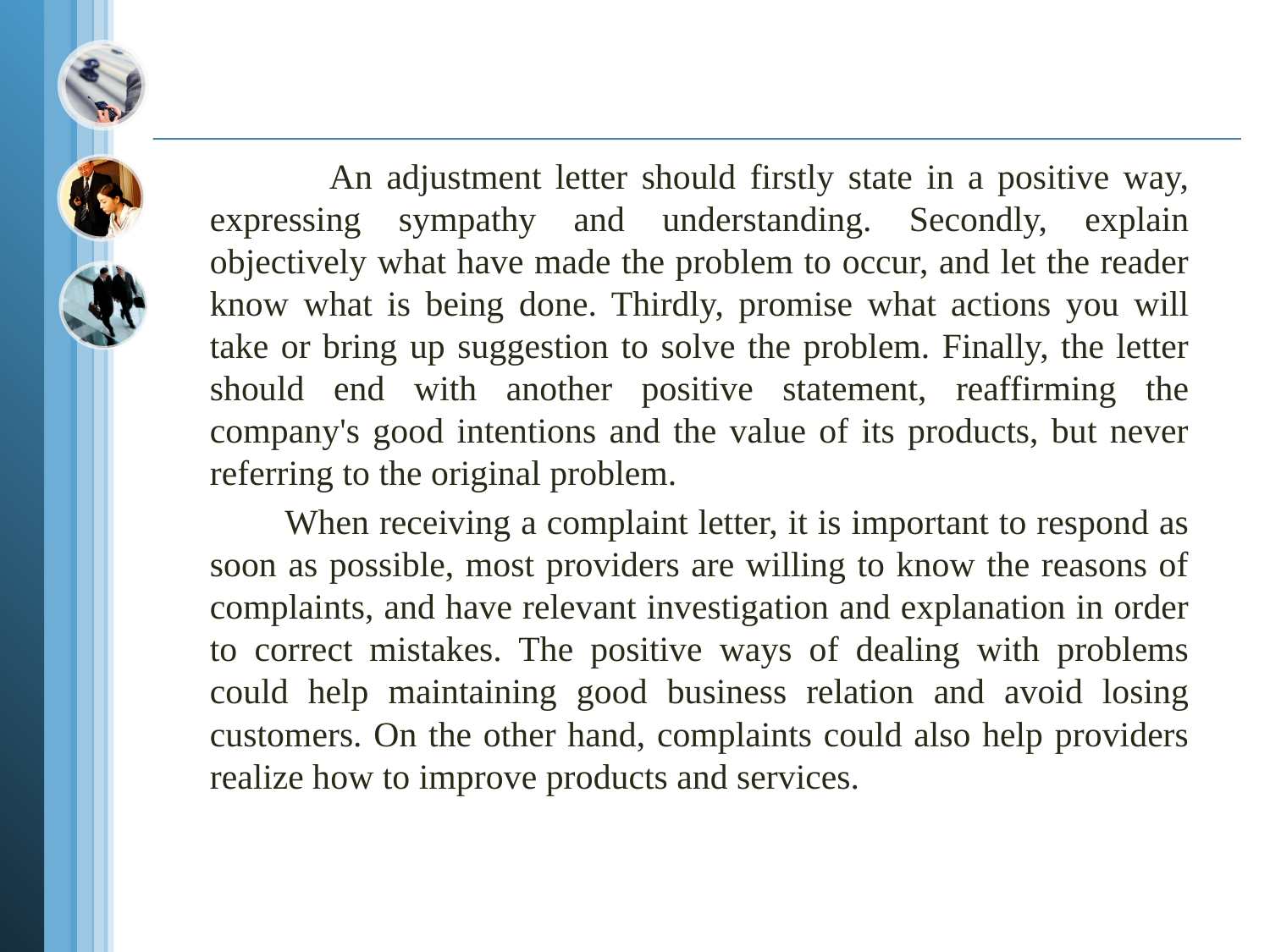

An adjustment letter should firstly state in a positive way, expressing sympathy and understanding. Secondly, explain objectively what have made the problem to occur, and let the reader know what is being done. Thirdly, promise what actions you will take or bring up suggestion to solve the problem. Finally, the letter should end with another positive statement, reaffirming the company's good intentions and the value of its products, but never referring to the original problem.
            When receiving a complaint letter, it is important to respond as soon as possible, most providers are willing to know the reasons of complaints, and have relevant investigation and explanation in order to correct mistakes. The positive ways of dealing with problems could help maintaining good business relation and avoid losing customers. On the other hand, complaints could also help providers realize how to improve products and services.